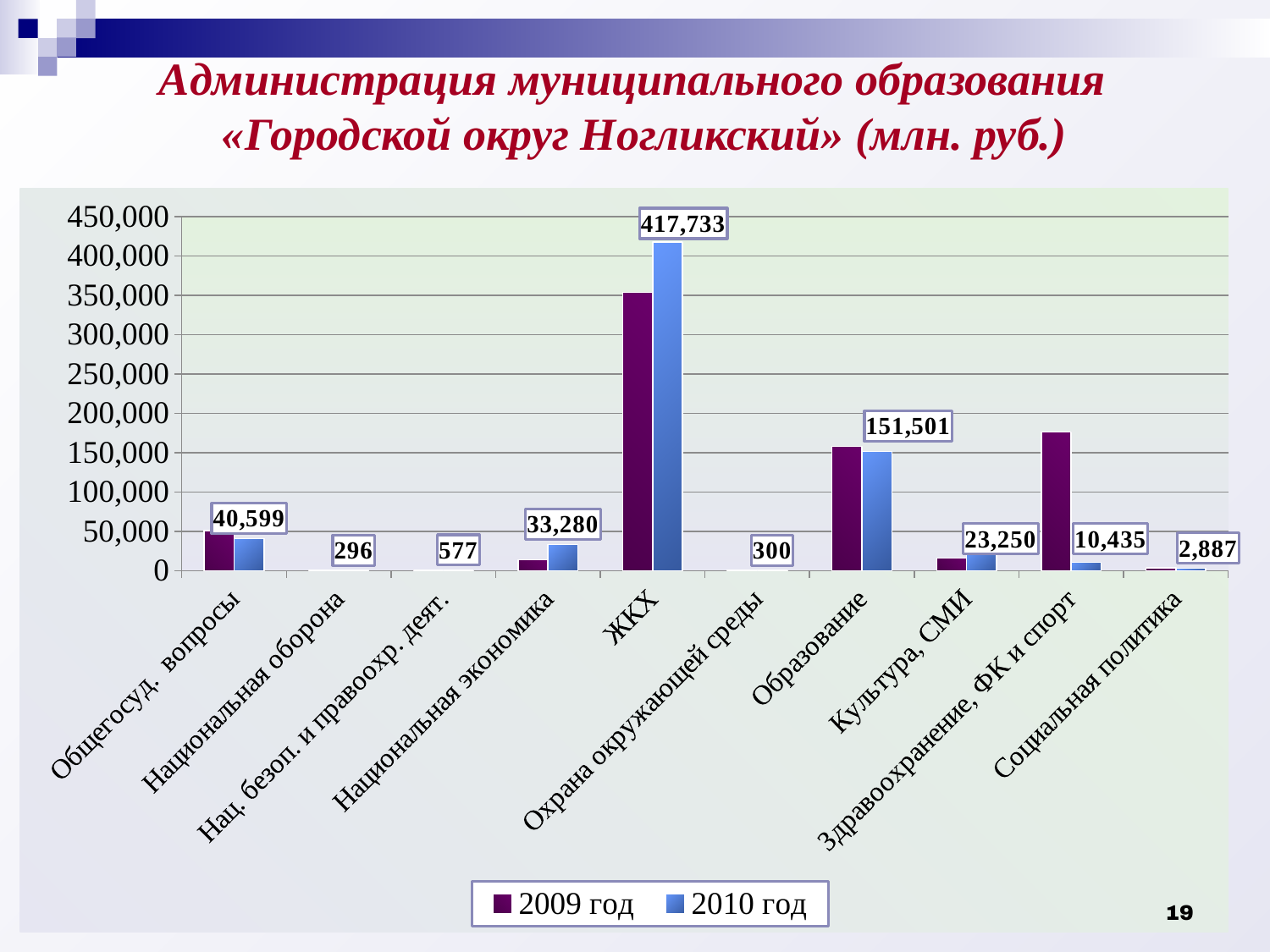

# Администрация муниципального образования «Городской округ Ногликский» (млн. руб.)

### Chart

| Category | 2009 год | 2010 год |
|---|---|---|
| Общегосуд.  вопросы | 51041.0 | 40599.0 |
| Национальная оборона | 290.0 | 296.0 |
| Нац. безоп. и правоохр. деят. | 330.0 | 577.0 |
| Национальная экономика | 14031.0 | 33280.0 |
| ЖКХ | 353624.0 | 417733.0 |
| Охрана окружающей среды | 1000.0 | 300.0 |
| Образование | 157952.0 | 151501.0 |
| Культура, СМИ | 15935.0 | 23250.0 |
| Здравоохранение, ФК и спорт | 176371.0 | 10435.0 |
| Социальная политика | 3611.0 | 2887.0 |
19